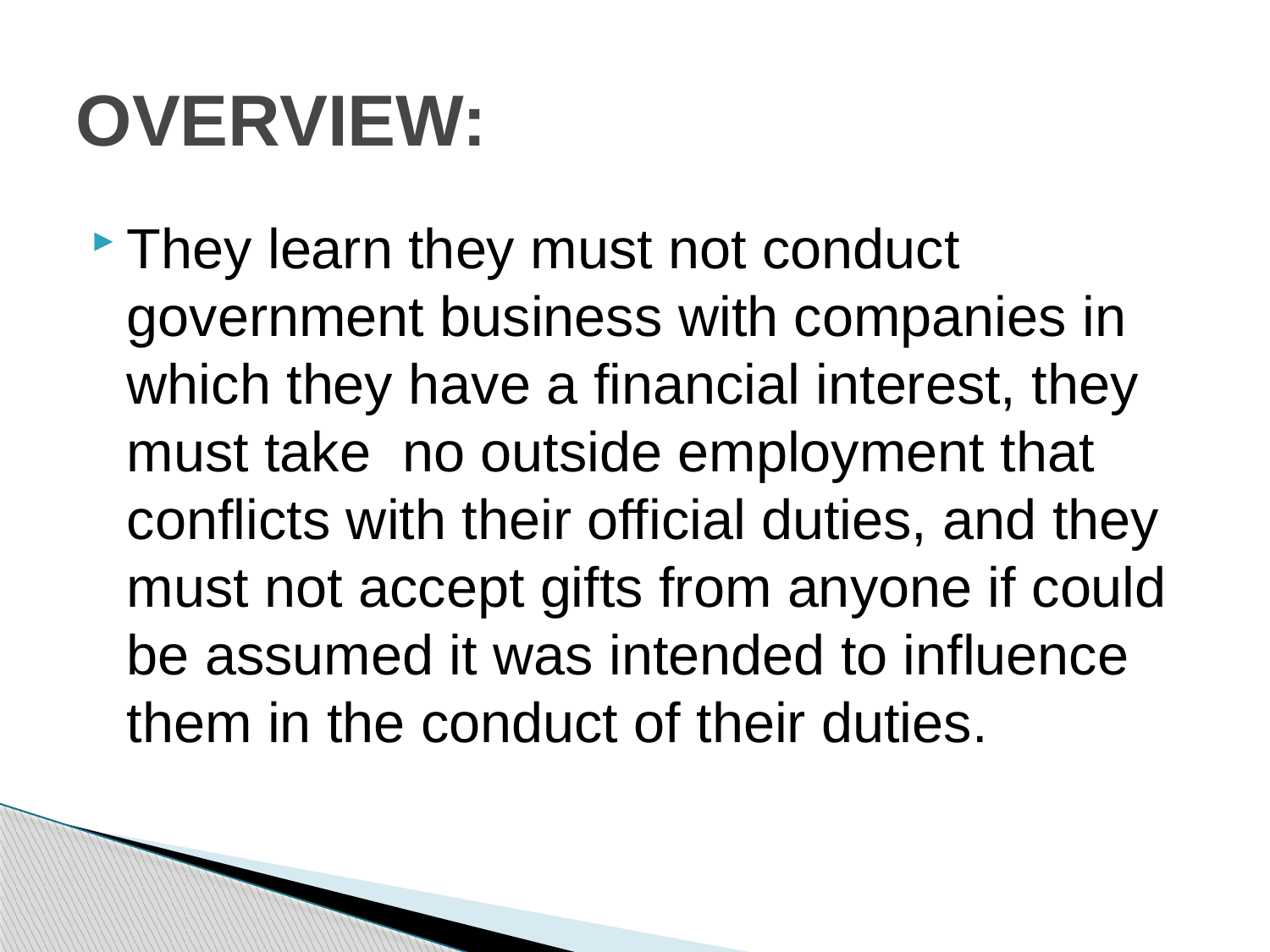

# OVERVIEW:
They learn they must not conduct government business with companies in which they have a financial interest, they must take  no outside employment that conflicts with their official duties, and they must not accept gifts from anyone if could be assumed it was intended to influence them in the conduct of their duties.